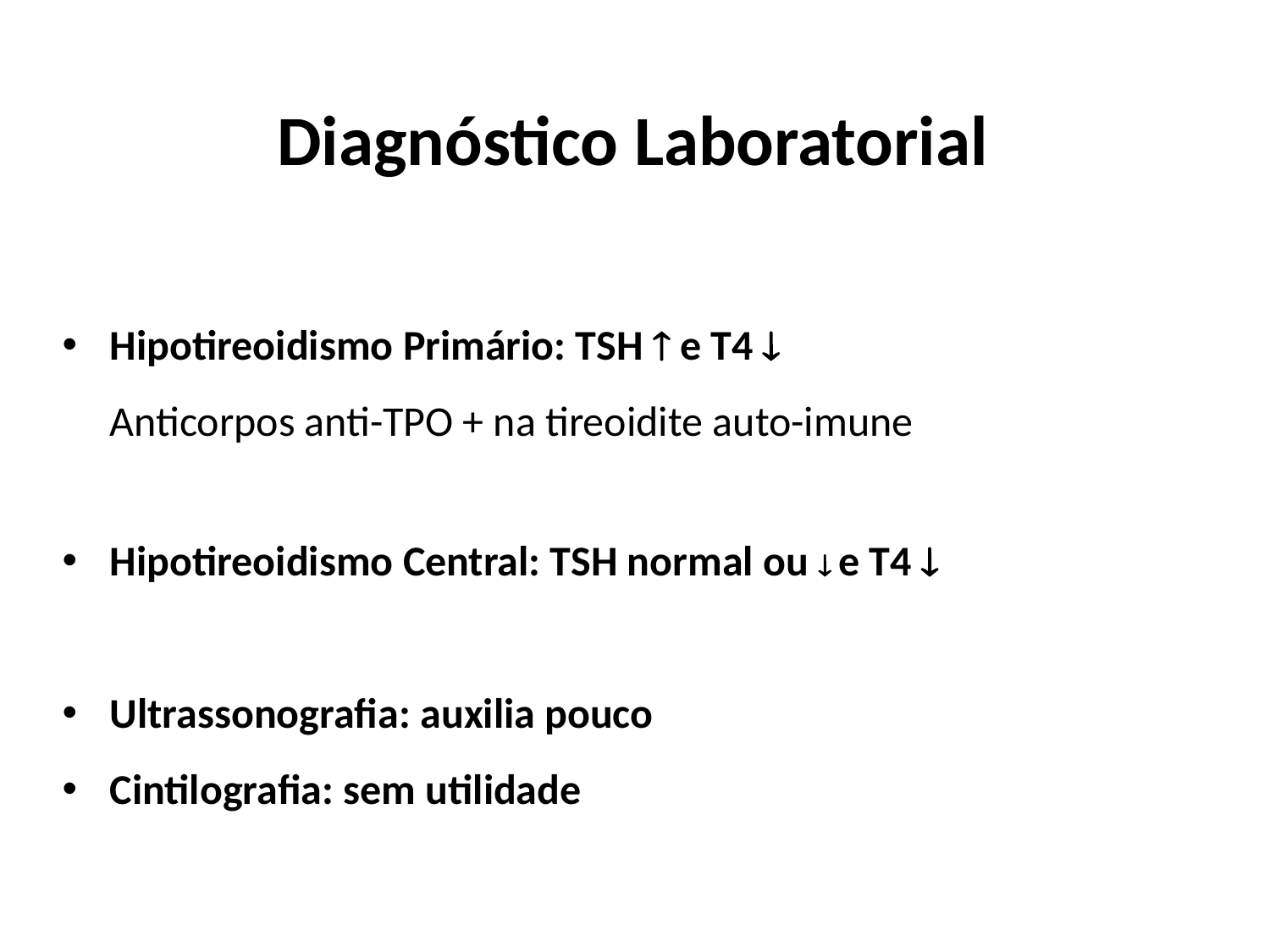

Diagnóstico Laboratorial
Hipotireoidismo Primário: TSH ↑ e T4 ↓
	Anticorpos anti-TPO + na tireoidite auto-imune

Hipotireoidismo Central: TSH normal ou ↓ e T4 ↓

Ultrassonografia: auxilia pouco
Cintilografia: sem utilidade